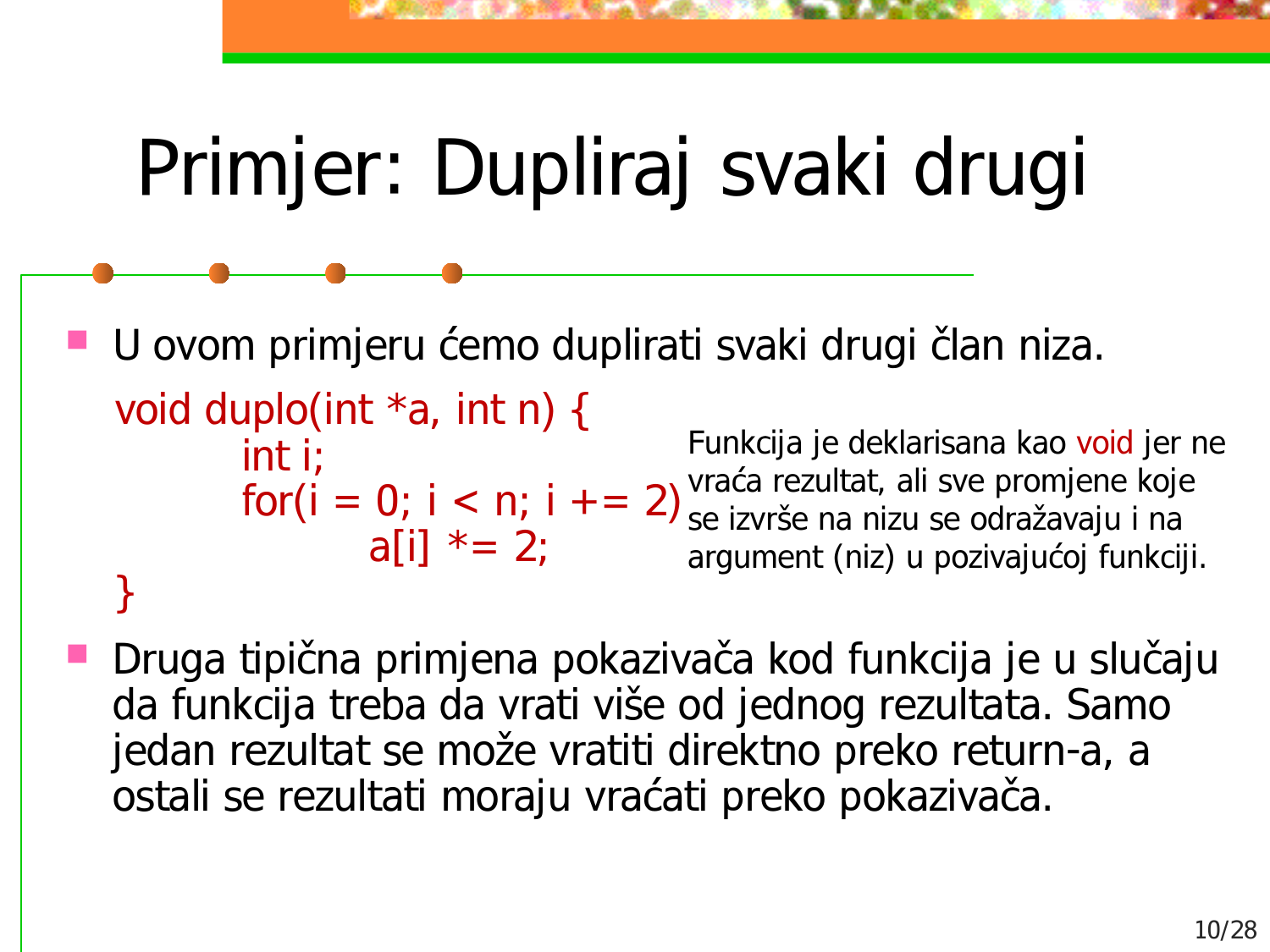

# Primjer: Dupliraj svaki drugi
U ovom primjeru ćemo duplirati svaki drugi član niza.
void duplo(int *a, int n) {
	int i;
	for(i = 0; i < n; i += 2)
		a[i] *= 2;
}
Druga tipična primjena pokazivača kod funkcija je u slučaju da funkcija treba da vrati više od jednog rezultata. Samo jedan rezultat se može vratiti direktno preko return-a, a ostali se rezultati moraju vraćati preko pokazivača.
Funkcija je deklarisana kao void jer ne vraća rezultat, ali sve promjene koje se izvrše na nizu se odražavaju i na argument (niz) u pozivajućoj funkciji.
10/28